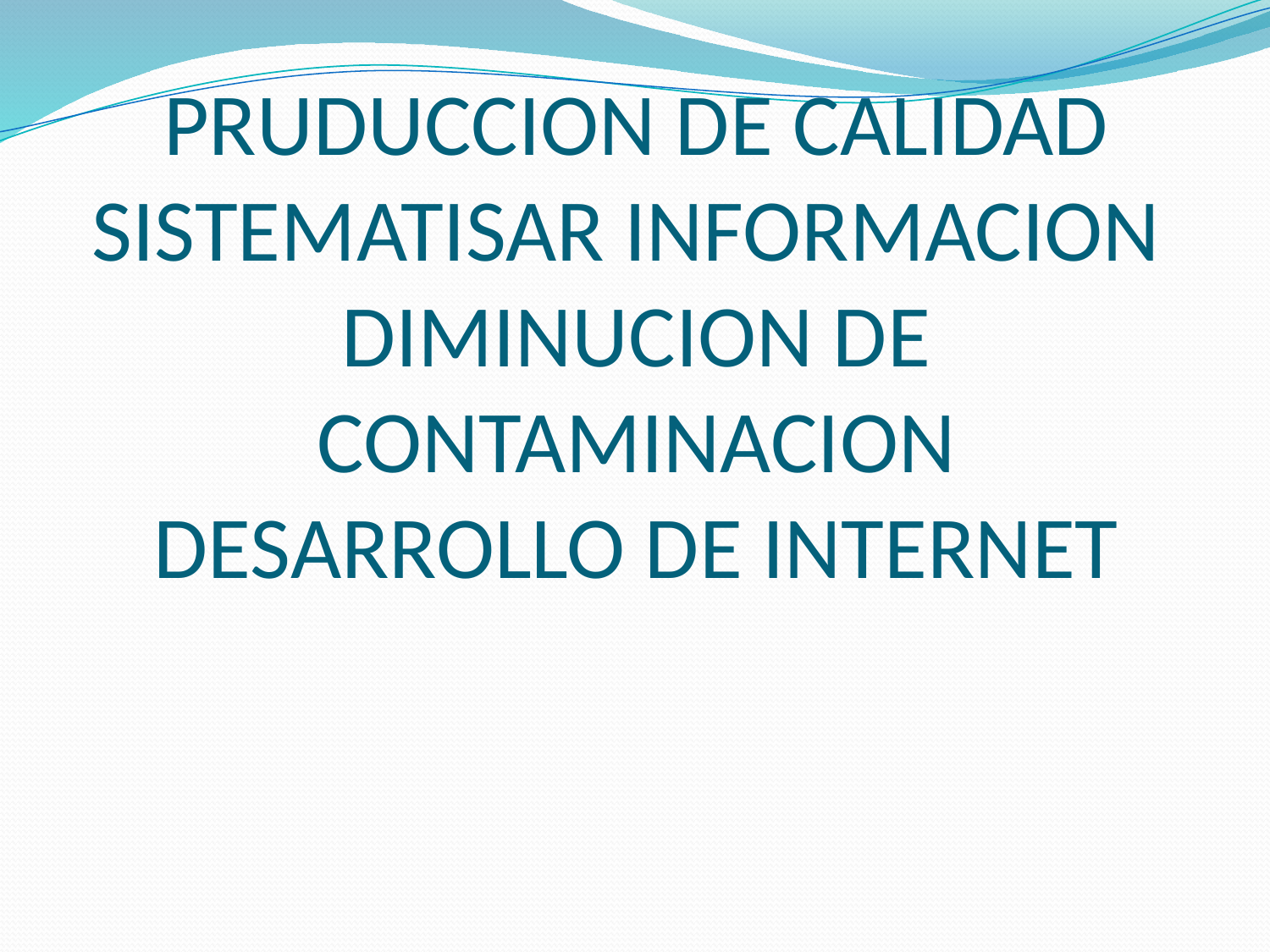

# PRUDUCCION DE CALIDAD SISTEMATISAR INFORMACION DIMINUCION DE CONTAMINACION DESARROLLO DE INTERNET